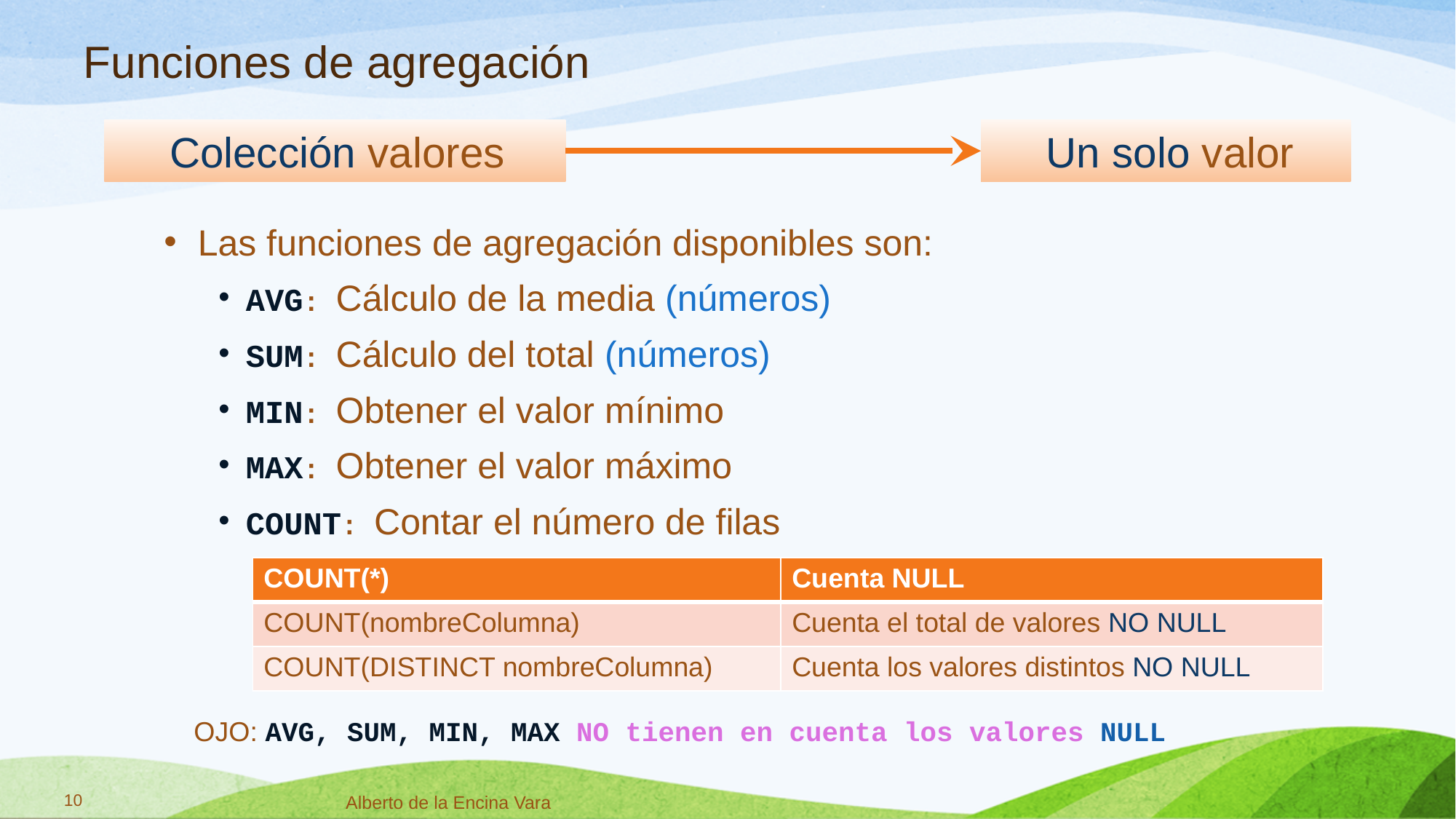

Funciones de agregación
Colección valores
Un solo valor
Las funciones de agregación disponibles son:
AVG: Cálculo de la media (números)
SUM: Cálculo del total (números)
MIN: Obtener el valor mínimo
MAX: Obtener el valor máximo
COUNT: Contar el número de filas
| COUNT(\*) | Cuenta NULL |
| --- | --- |
| COUNT(nombreColumna) | Cuenta el total de valores NO NULL |
| COUNT(DISTINCT nombreColumna) | Cuenta los valores distintos NO NULL |
OJO: AVG, SUM, MIN, MAX NO tienen en cuenta los valores NULL
10
Alberto de la Encina Vara